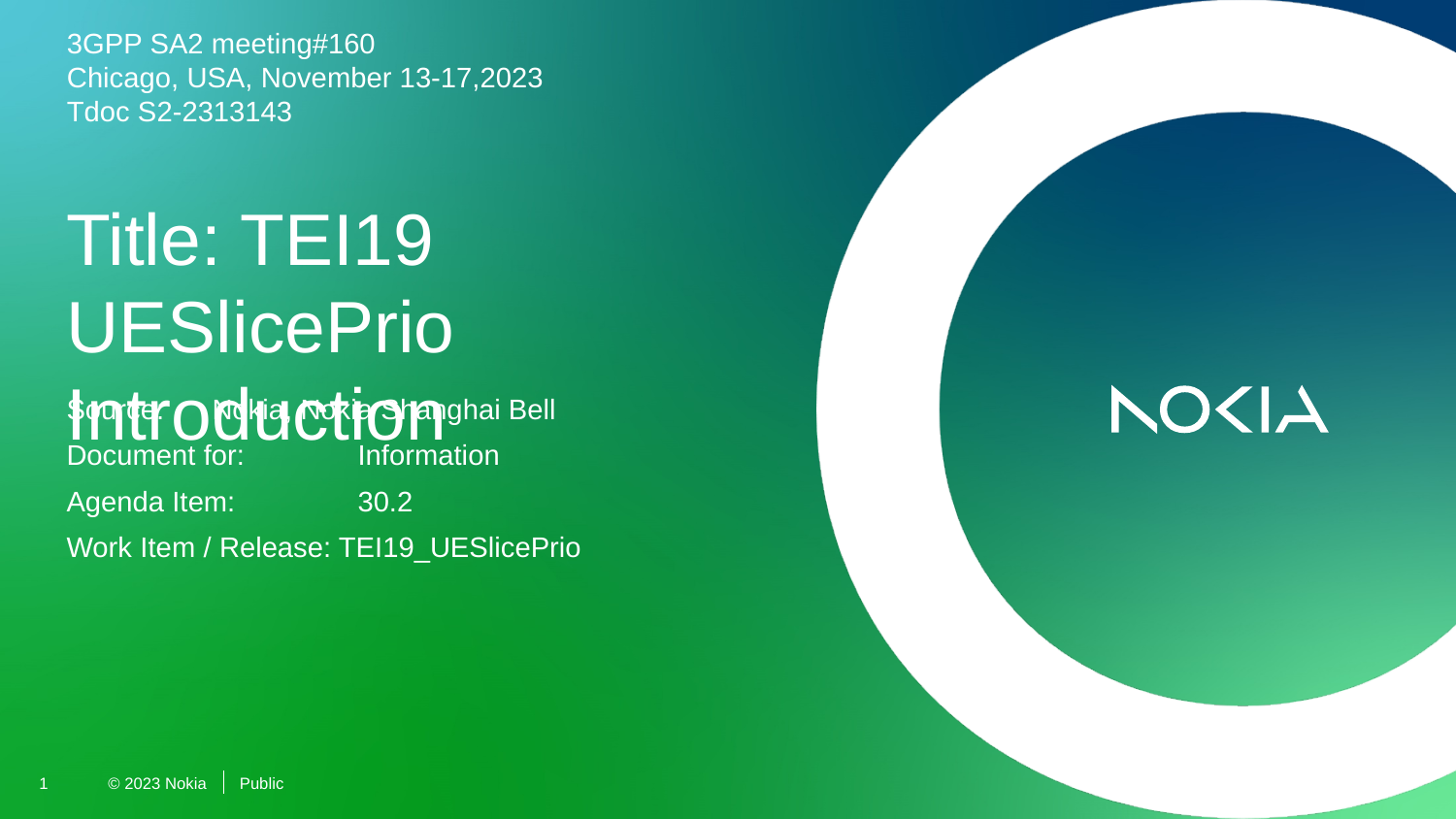

3GPP SA2 meeting#160
Chicago, USA, November 13-17,2023
Tdoc S2-2313143

# Title: TEI19 UESlicePrio Introduction
Source:	Nokia, Nokia Shanghai Bell
Document for:	Information
Agenda Item:	30.2
Work Item / Release: TEI19_UESlicePrio

Public